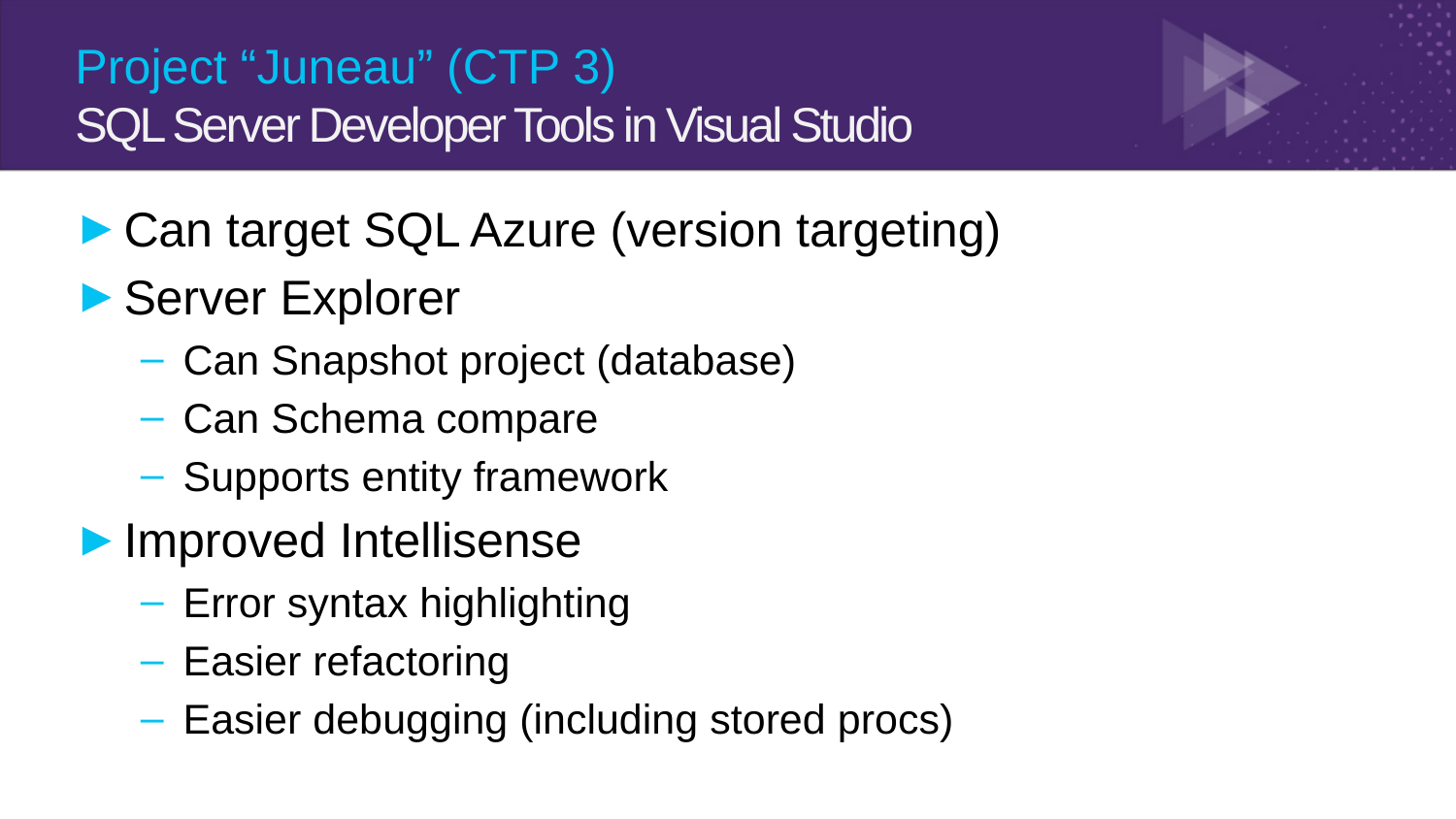

# Project “Juneau” (CTP 3) SQL Server Developer Tools in Visual Studio
Can target SQL Azure (version targeting)
Server Explorer
Can Snapshot project (database)
Can Schema compare
Supports entity framework
Improved Intellisense
Error syntax highlighting
Easier refactoring
Easier debugging (including stored procs)